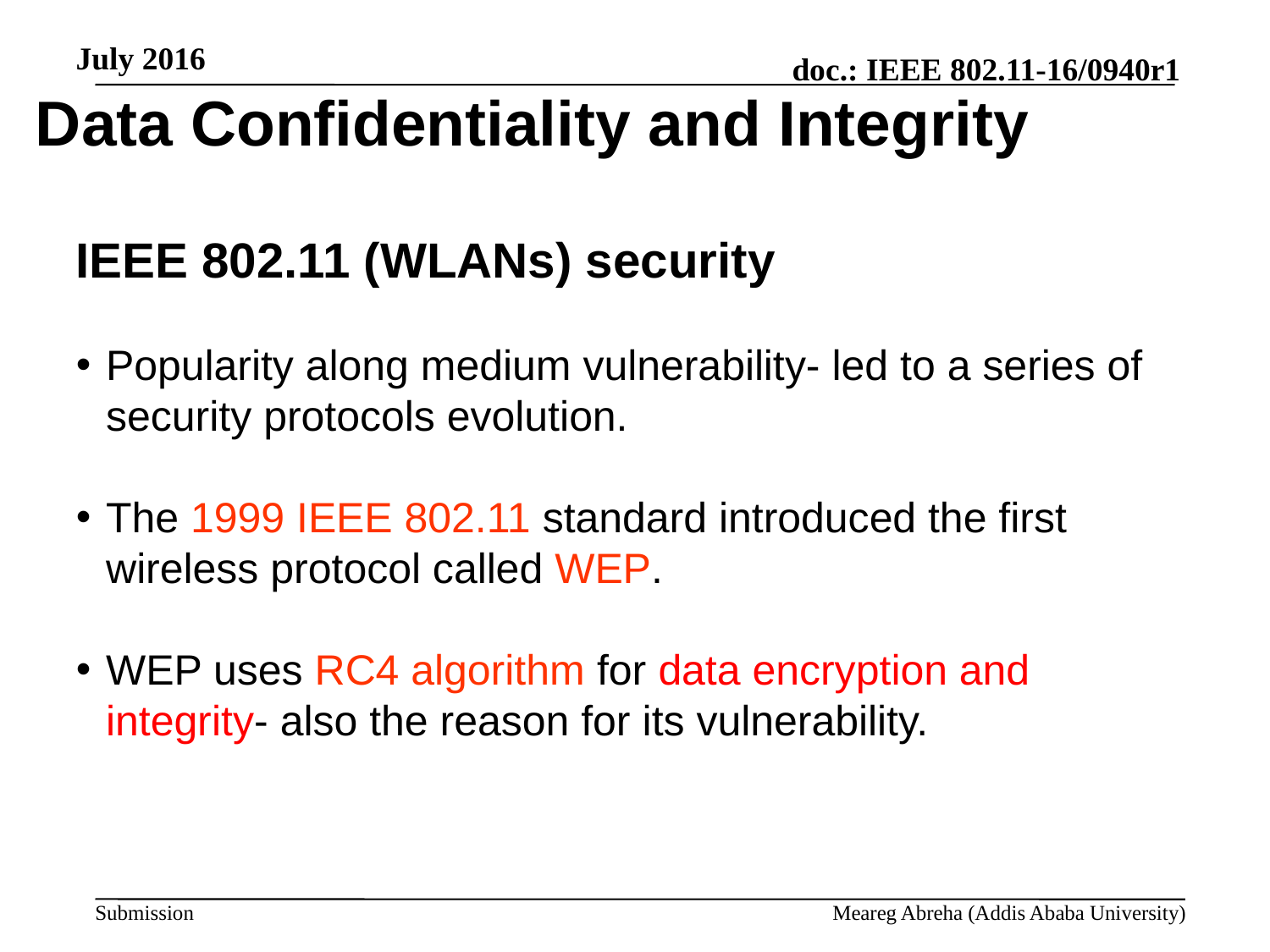

July 2016

Data Confidentiality and Integrity
IEEE 802.11 (WLANs) security

Popularity along medium vulnerability- led to a series of security protocols evolution.

The 1999 IEEE 802.11 standard introduced the first wireless protocol called WEP.

WEP uses RC4 algorithm for data encryption and integrity- also the reason for its vulnerability.
Meareg Abreha (Addis Ababa University)